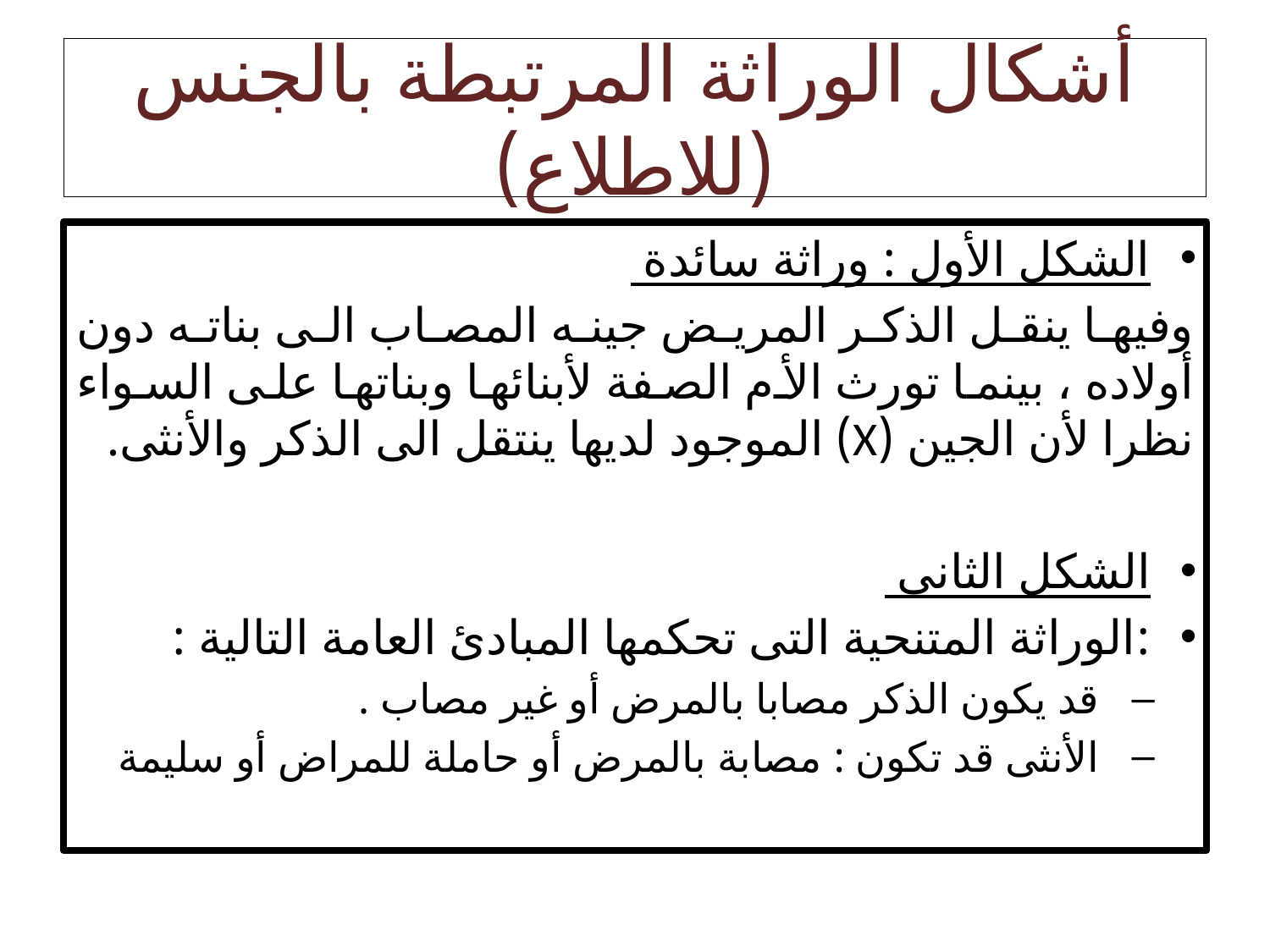

# أشكال الوراثة المرتبطة بالجنس (للاطلاع)
الشكل الأول : وراثة سائدة
وفيها ينقل الذكر المريض جينه المصاب الى بناته دون أولاده ، بينما تورث الأم الصفة لأبنائها وبناتها على السواء نظرا لأن الجين (X) الموجود لديها ينتقل الى الذكر والأنثى.

الشكل الثانى
:الوراثة المتنحية التى تحكمها المبادئ العامة التالية :
قد يكون الذكر مصابا بالمرض أو غير مصاب .
الأنثى قد تكون : مصابة بالمرض أو حاملة للمراض أو سليمة